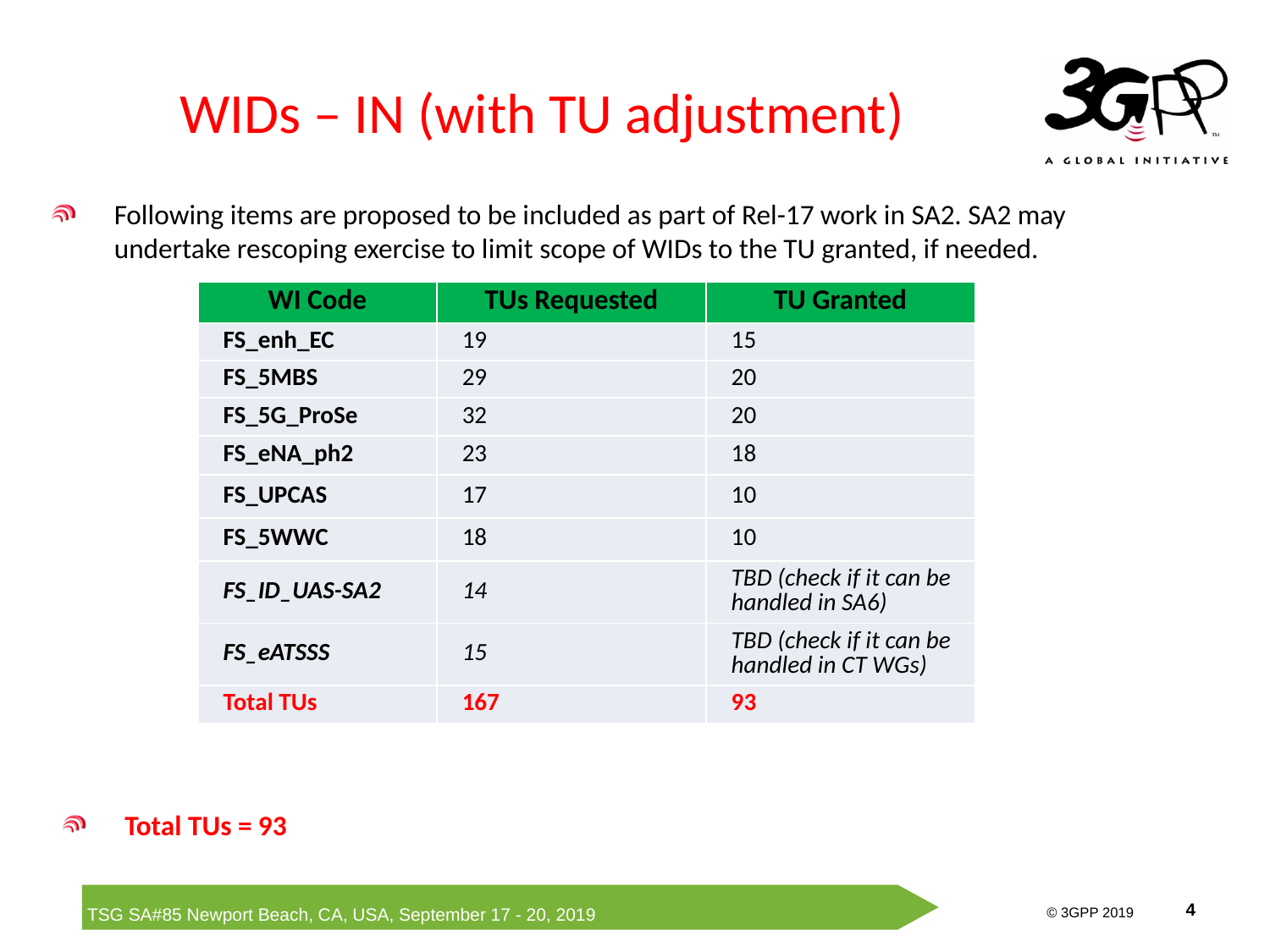

# WIDs – IN (with TU adjustment)
Following items are proposed to be included as part of Rel-17 work in SA2. SA2 may undertake rescoping exercise to limit scope of WIDs to the TU granted, if needed.

| WI Code | TUs Requested | TU Granted |
| --- | --- | --- |
| FS\_enh\_EC | 19 | 15 |
| FS\_5MBS | 29 | 20 |
| FS\_5G\_ProSe | 32 | 20 |
| FS\_eNA\_ph2 | 23 | 18 |
| FS\_UPCAS | 17 | 10 |
| FS\_5WWC | 18 | 10 |
| FS\_ID\_UAS-SA2 | 14 | TBD (check if it can be handled in SA6) |
| FS\_eATSSS | 15 | TBD (check if it can be handled in CT WGs) |
| Total TUs | 167 | 93 |
Total TUs = 93